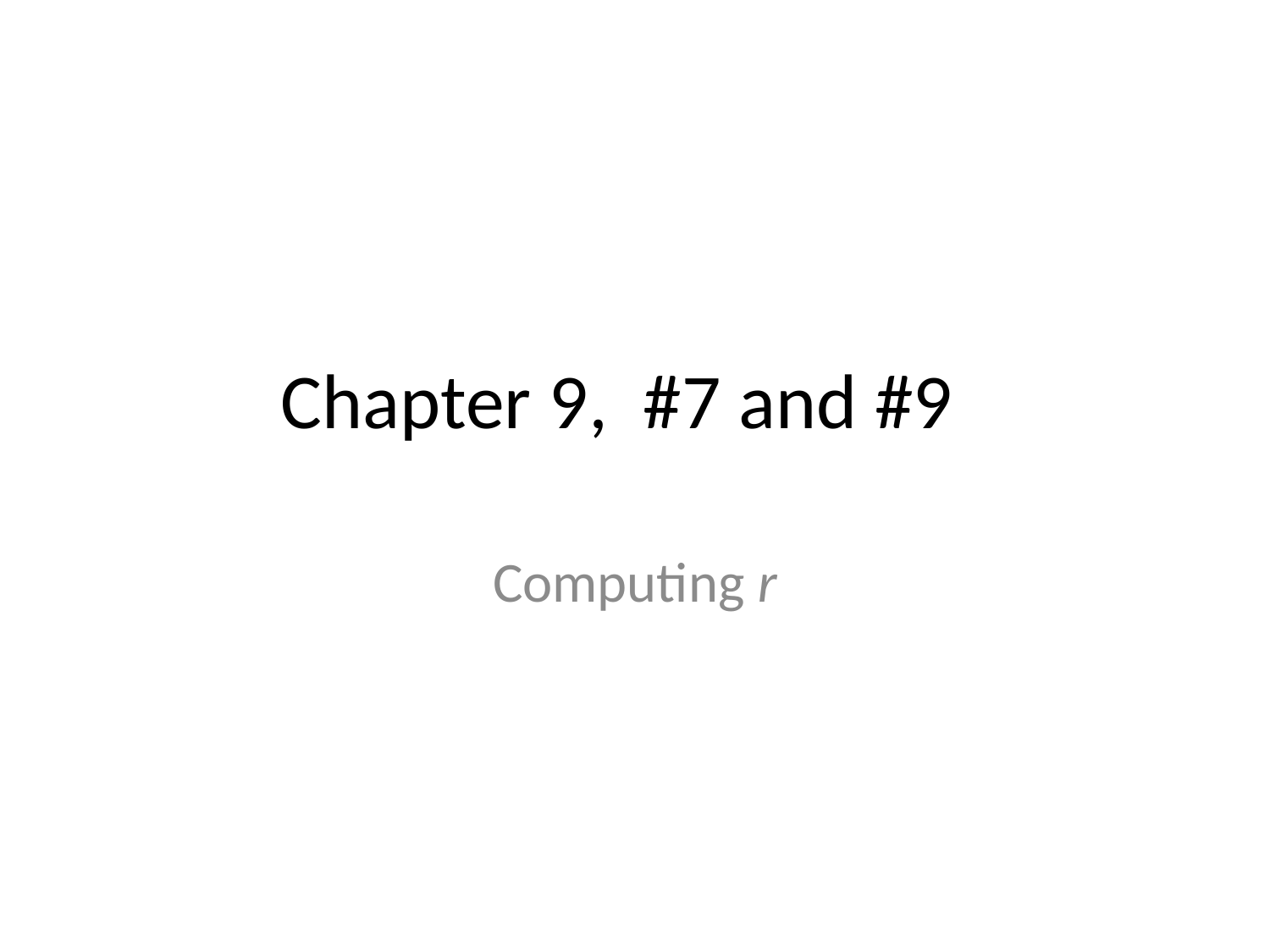

# Chapter 9,  #7 and #9
Computing r